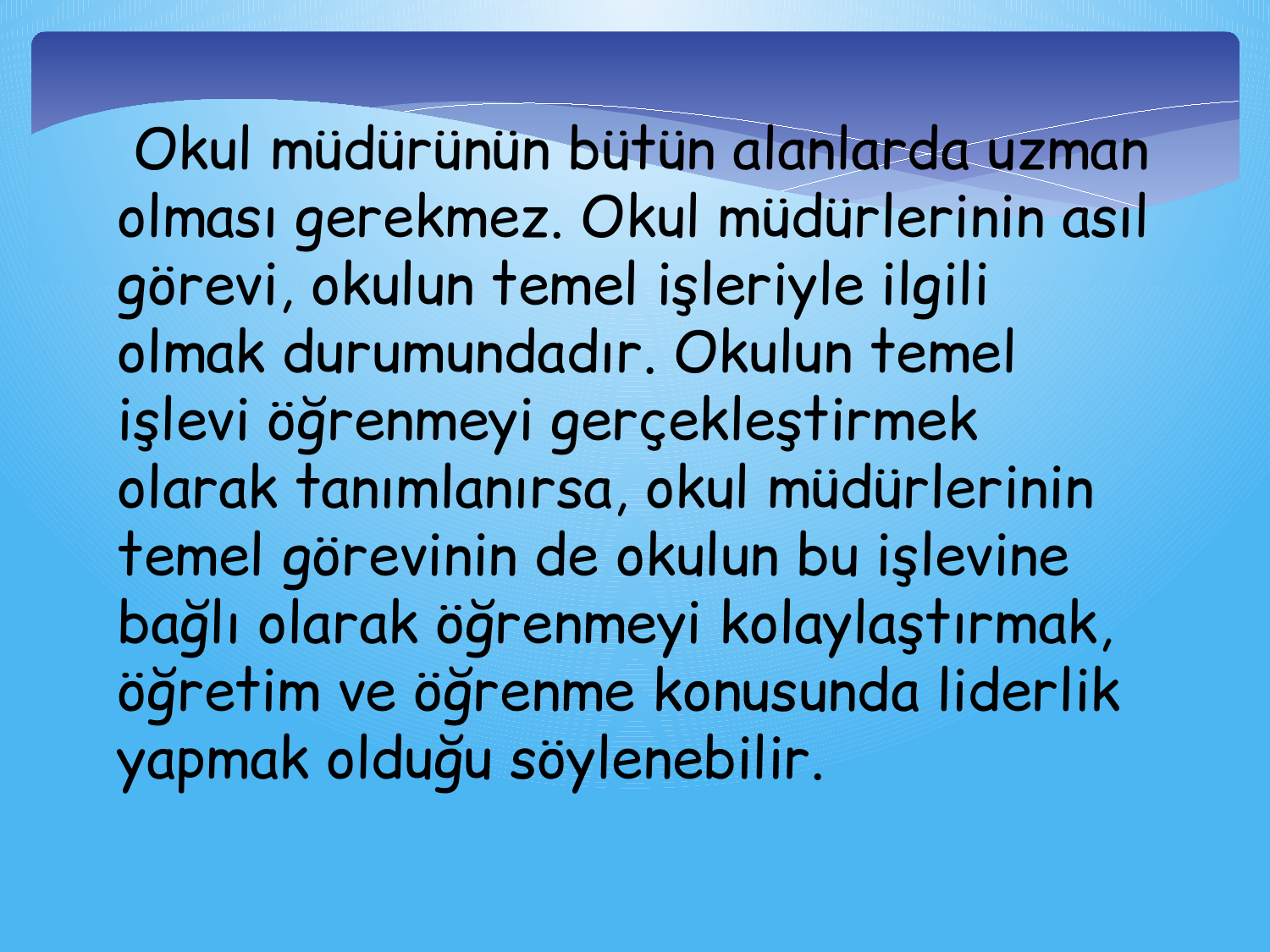

Okul müdürünün bütün alanlarda uzman olması gerekmez. Okul müdürlerinin asıl görevi, okulun temel işleriyle ilgili olmak durumundadır. Okulun temel işlevi öğrenmeyi gerçekleştirmek olarak tanımlanırsa, okul müdürlerinin temel görevinin de okulun bu işlevine bağlı olarak öğrenmeyi kolaylaştırmak, öğretim ve öğrenme konusunda liderlik yapmak olduğu söylenebilir.